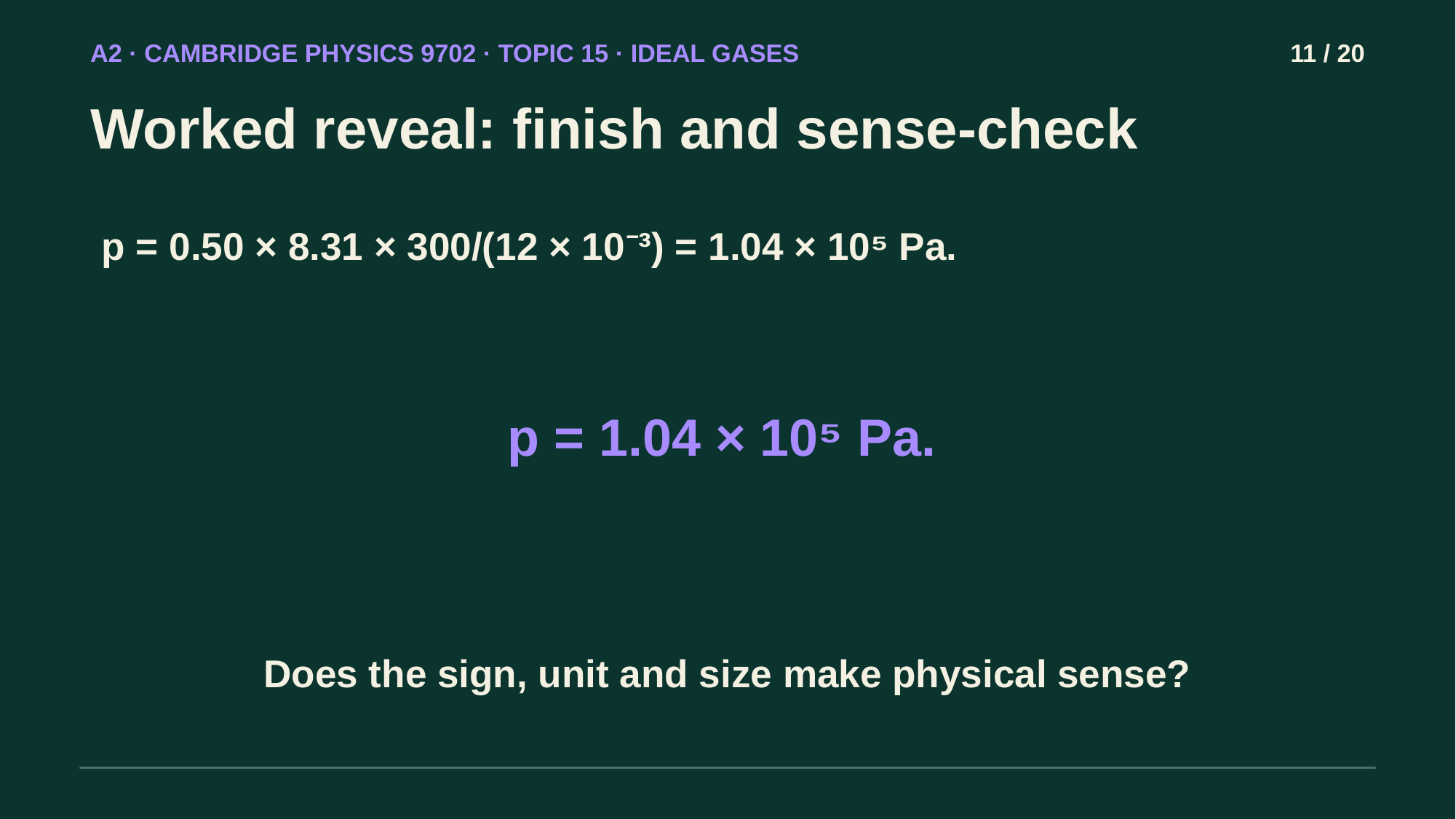

A2 · CAMBRIDGE PHYSICS 9702 · TOPIC 15 · IDEAL GASES
11 / 20
Worked reveal: finish and sense-check
p = 0.50 × 8.31 × 300/(12 × 10⁻³) = 1.04 × 10⁵ Pa.
p = 1.04 × 10⁵ Pa.
Does the sign, unit and size make physical sense?